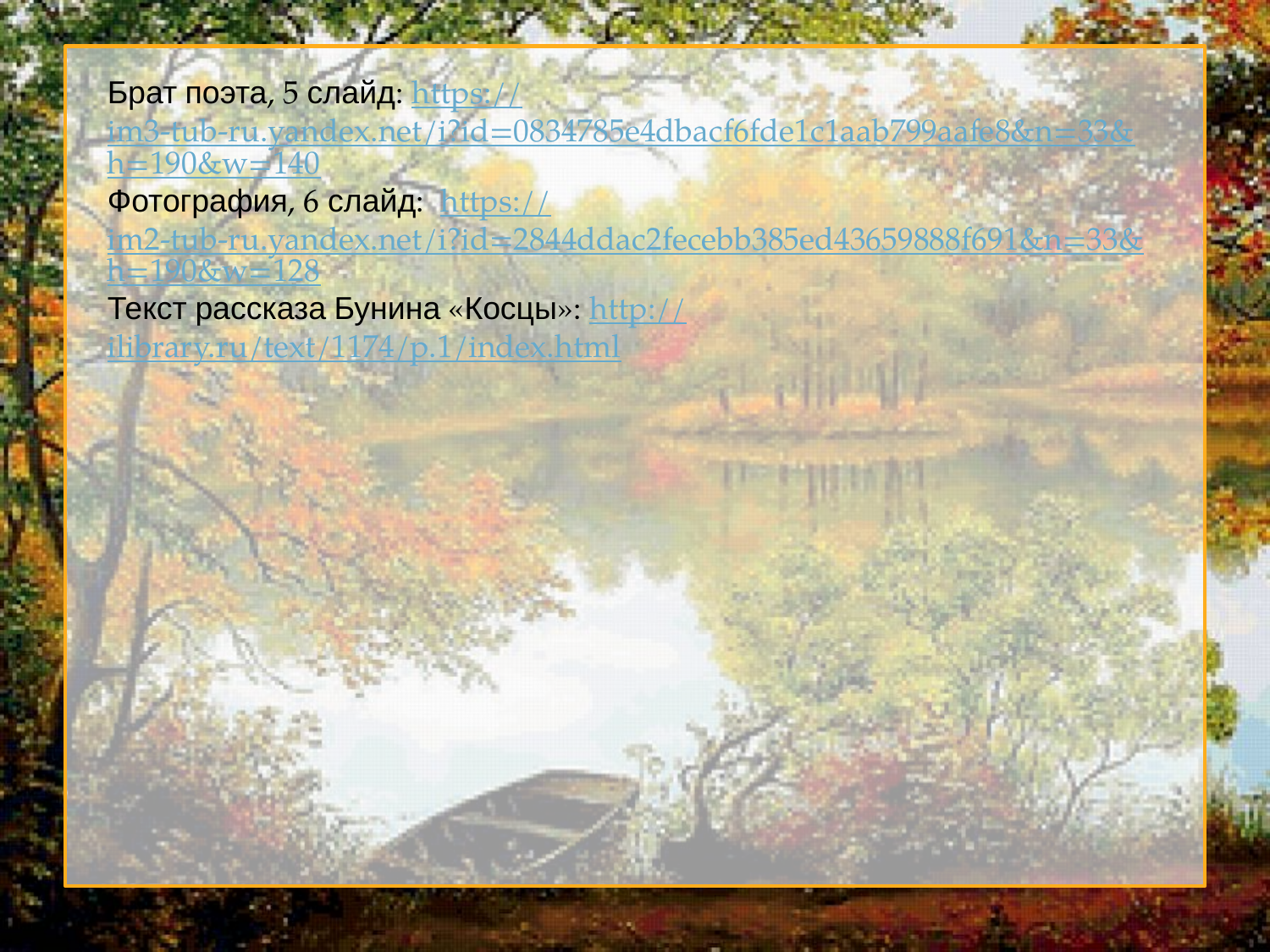

Брат поэта, 5 слайд: https://im3-tub-ru.yandex.net/i?id=0834785e4dbacf6fde1c1aab799aafe8&n=33&h=190&w=140
Фотография, 6 слайд:  https://im2-tub-ru.yandex.net/i?id=2844ddac2fecebb385ed43659888f691&n=33&h=190&w=128
Текст рассказа Бунина «Косцы»: http://ilibrary.ru/text/1174/p.1/index.html